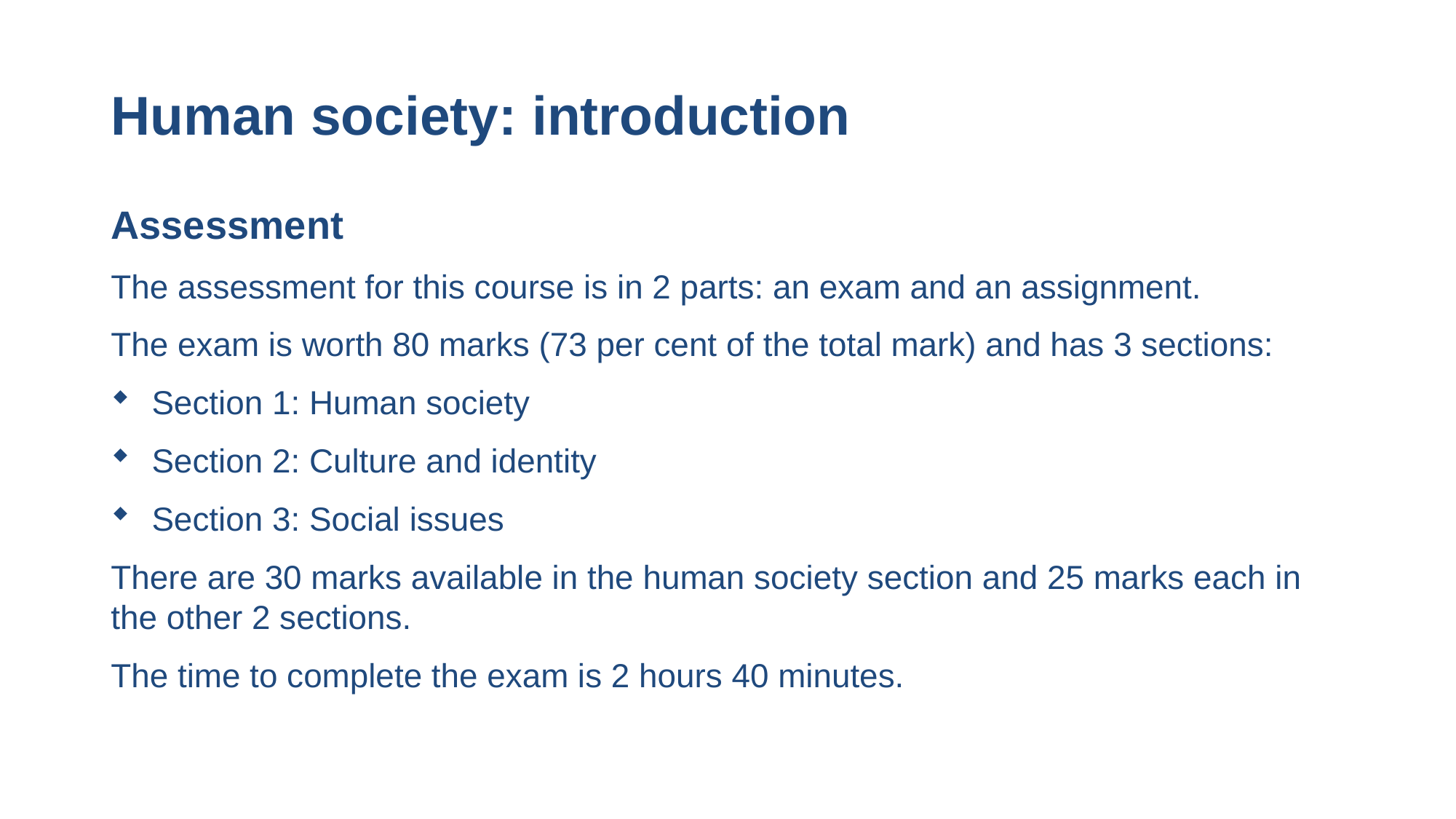

# Human society: introduction
Assessment
The assessment for this course is in 2 parts: an exam and an assignment.
The exam is worth 80 marks (73 per cent of the total mark) and has 3 sections:
Section 1: Human society
Section 2: Culture and identity
Section 3: Social issues
There are 30 marks available in the human society section and 25 marks each in the other 2 sections.
The time to complete the exam is 2 hours 40 minutes.